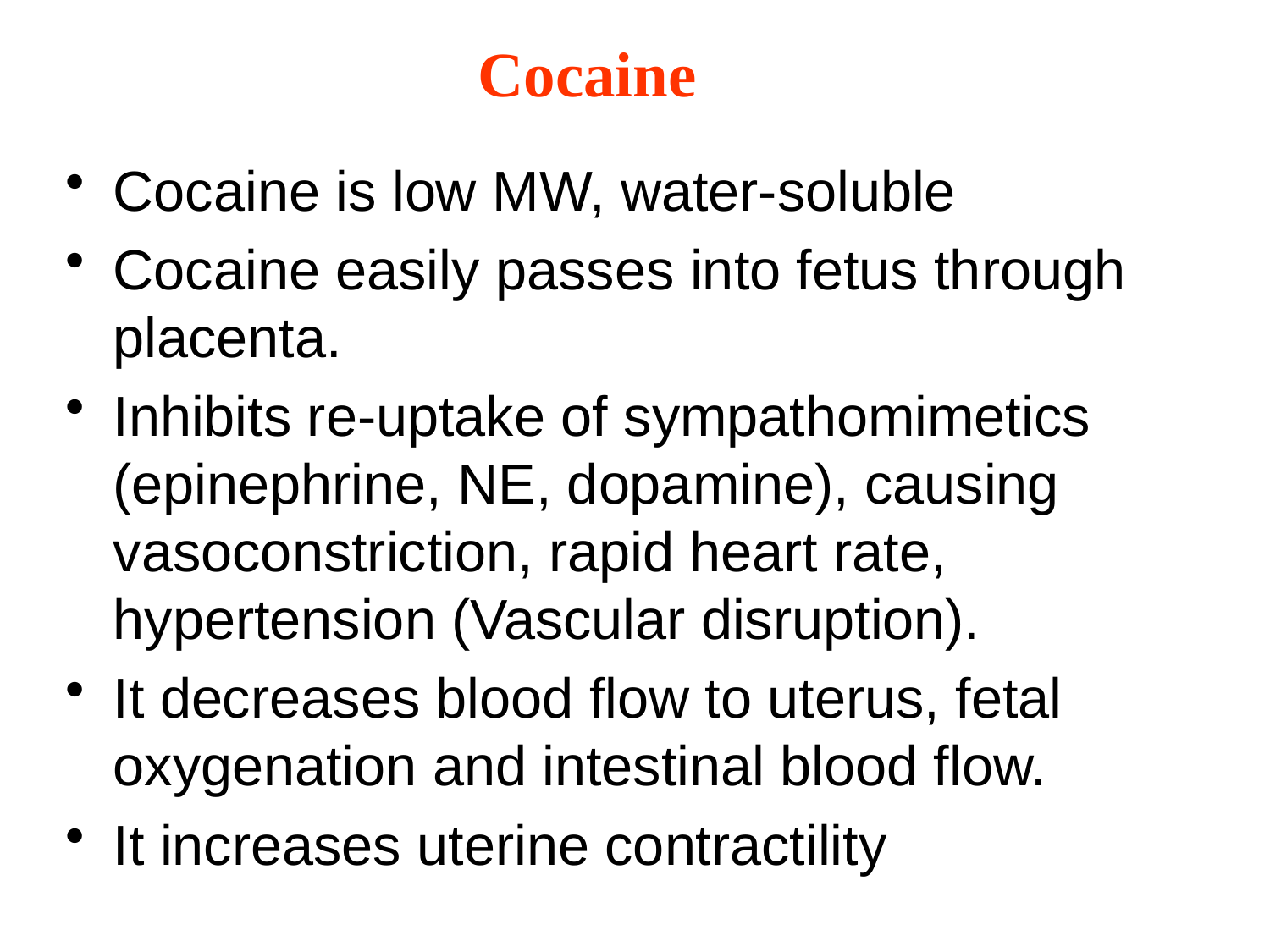

# Cocaine
Cocaine is low MW, water-soluble
Cocaine easily passes into fetus through placenta.
Inhibits re-uptake of sympathomimetics (epinephrine, NE, dopamine), causing vasoconstriction, rapid heart rate, hypertension (Vascular disruption).
It decreases blood flow to uterus, fetal oxygenation and intestinal blood flow.
It increases uterine contractility